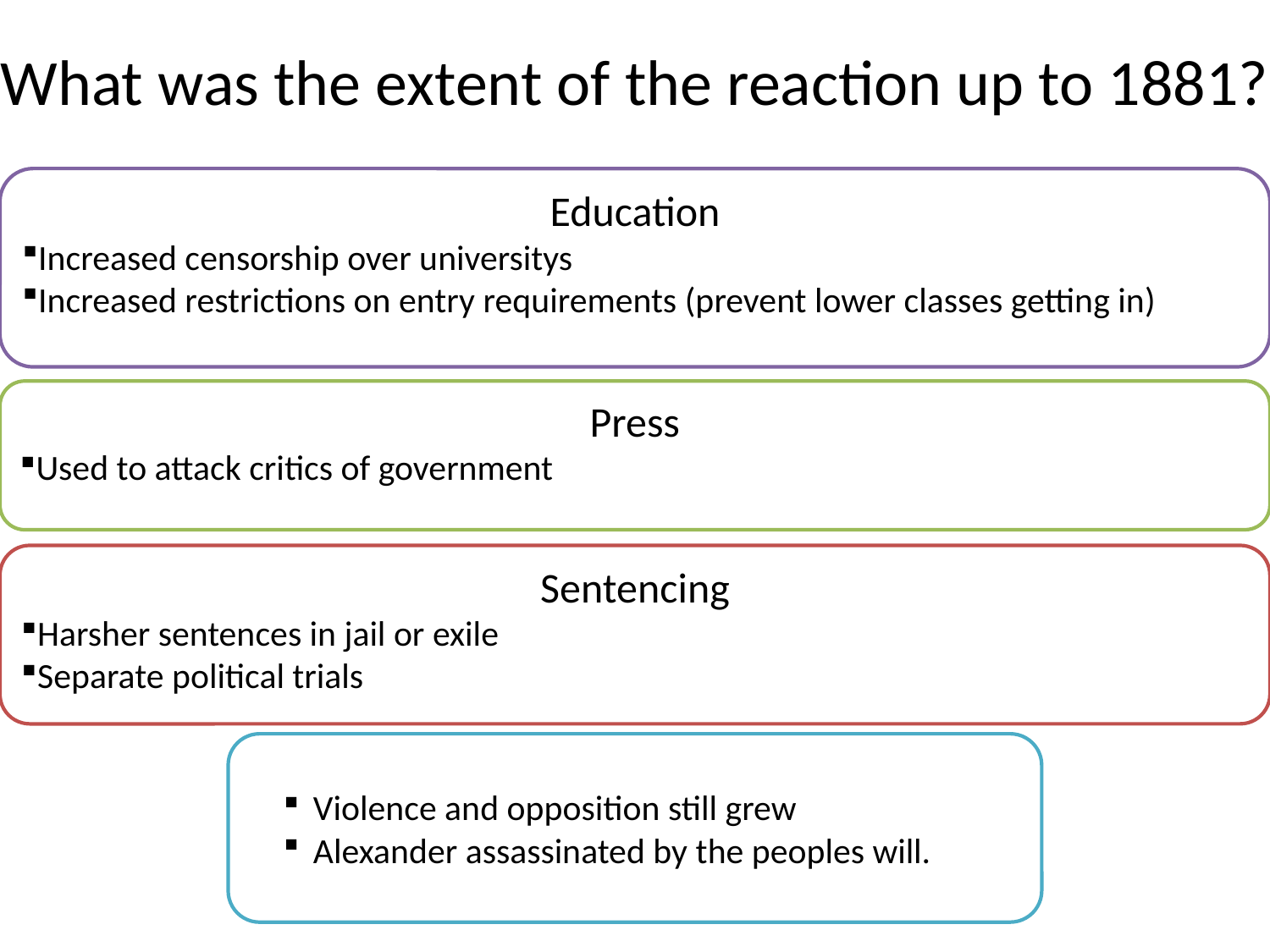

# What was the extent of the reaction up to 1881?
Education
Increased censorship over universitys
Increased restrictions on entry requirements (prevent lower classes getting in)

Press
Used to attack critics of government
Sentencing
Harsher sentences in jail or exile
Separate political trials
Violence and opposition still grew
Alexander assassinated by the peoples will.